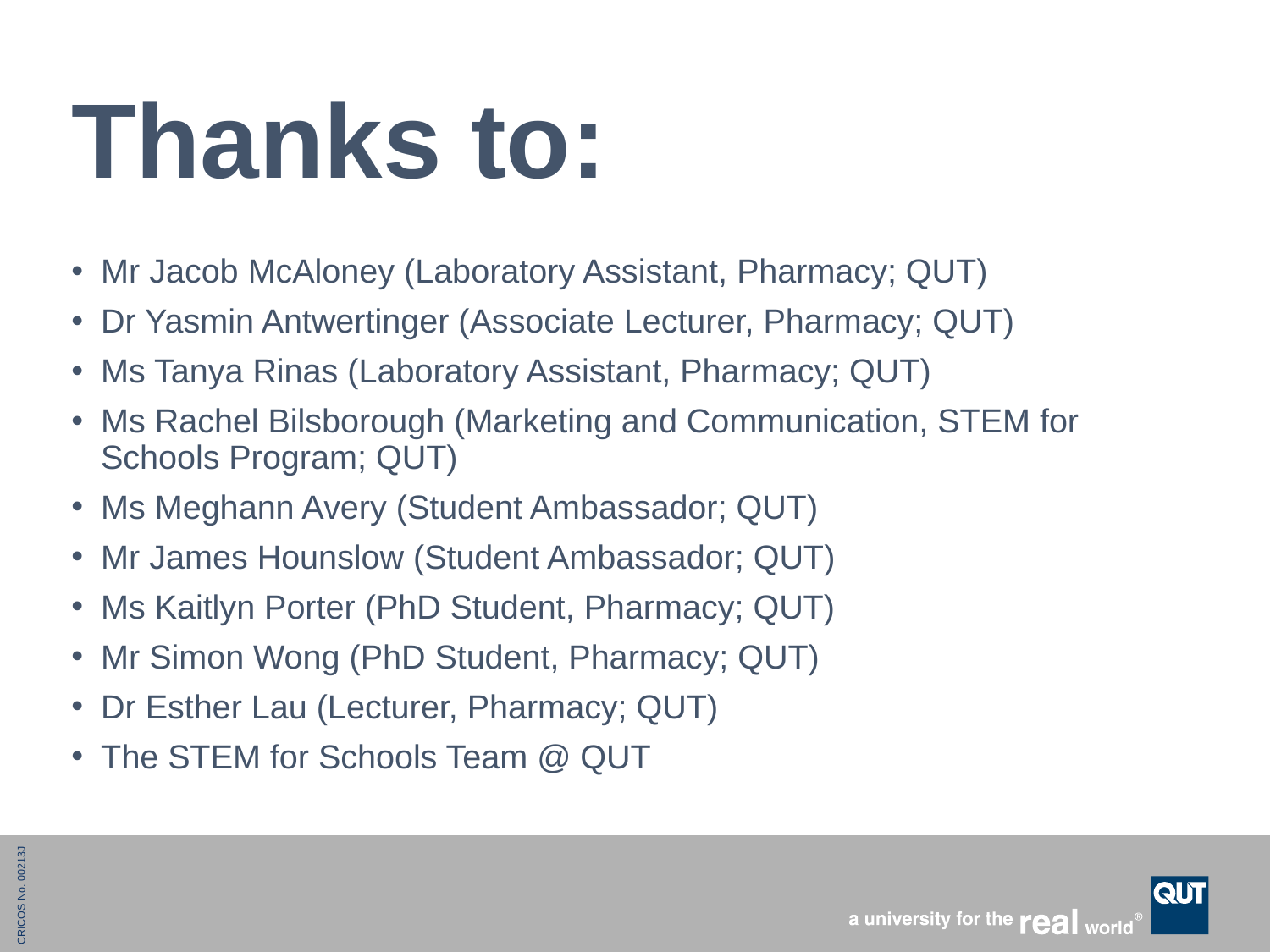

# Thanks to:
Mr Jacob McAloney (Laboratory Assistant, Pharmacy; QUT)
Dr Yasmin Antwertinger (Associate Lecturer, Pharmacy; QUT)
Ms Tanya Rinas (Laboratory Assistant, Pharmacy; QUT)
Ms Rachel Bilsborough (Marketing and Communication, STEM for Schools Program; QUT)
Ms Meghann Avery (Student Ambassador; QUT)
Mr James Hounslow (Student Ambassador; QUT)
Ms Kaitlyn Porter (PhD Student, Pharmacy; QUT)
Mr Simon Wong (PhD Student, Pharmacy; QUT)
Dr Esther Lau (Lecturer, Pharmacy; QUT)
The STEM for Schools Team @ QUT